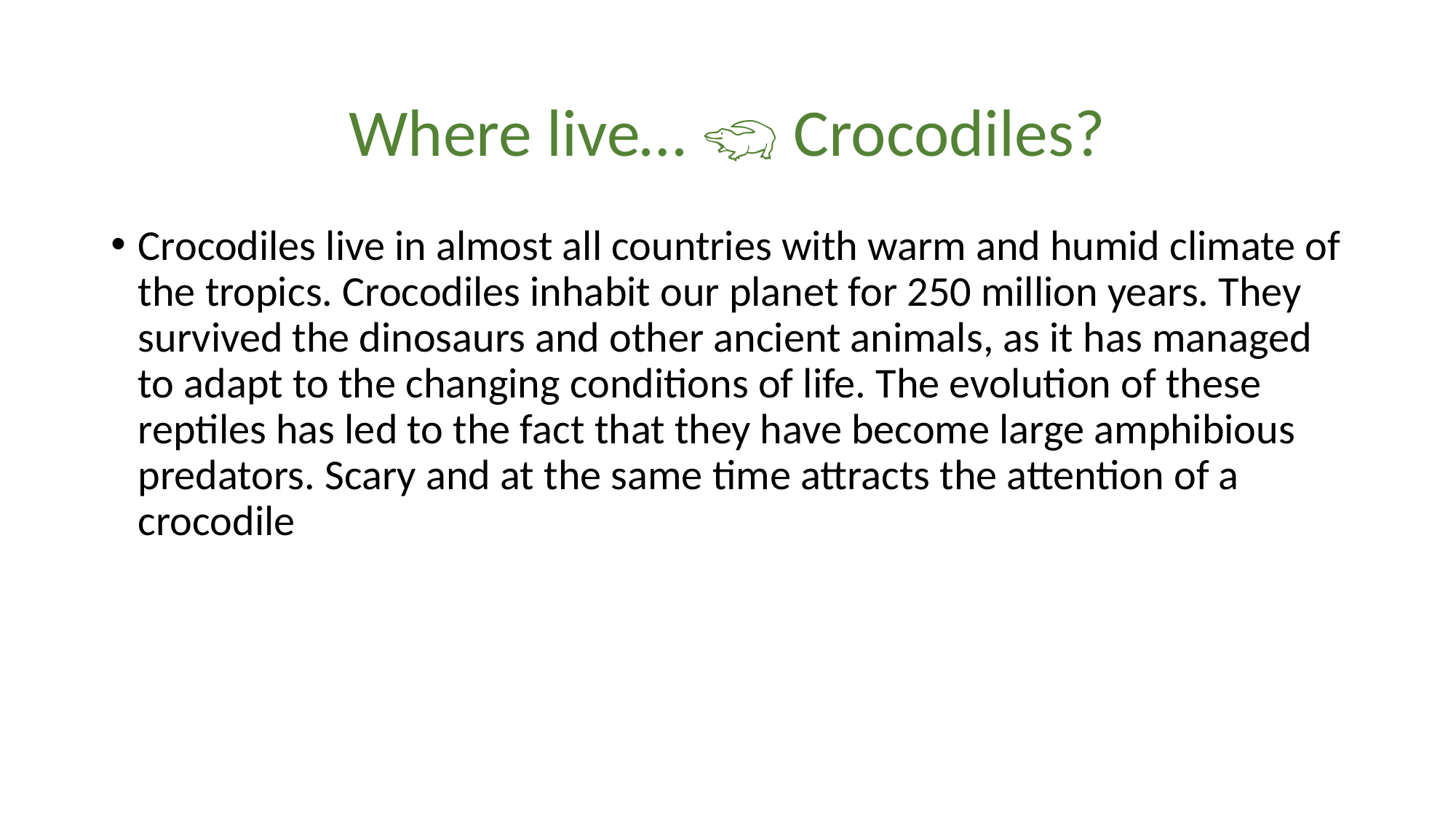

# Where live… 🐊 Crocodiles?
Crocodiles live in almost all countries with warm and humid climate of the tropics. Crocodiles inhabit our planet for 250 million years. They survived the dinosaurs and other ancient animals, as it has managed to adapt to the changing conditions of life. The evolution of these reptiles has led to the fact that they have become large amphibious predators. Scary and at the same time attracts the attention of a crocodile